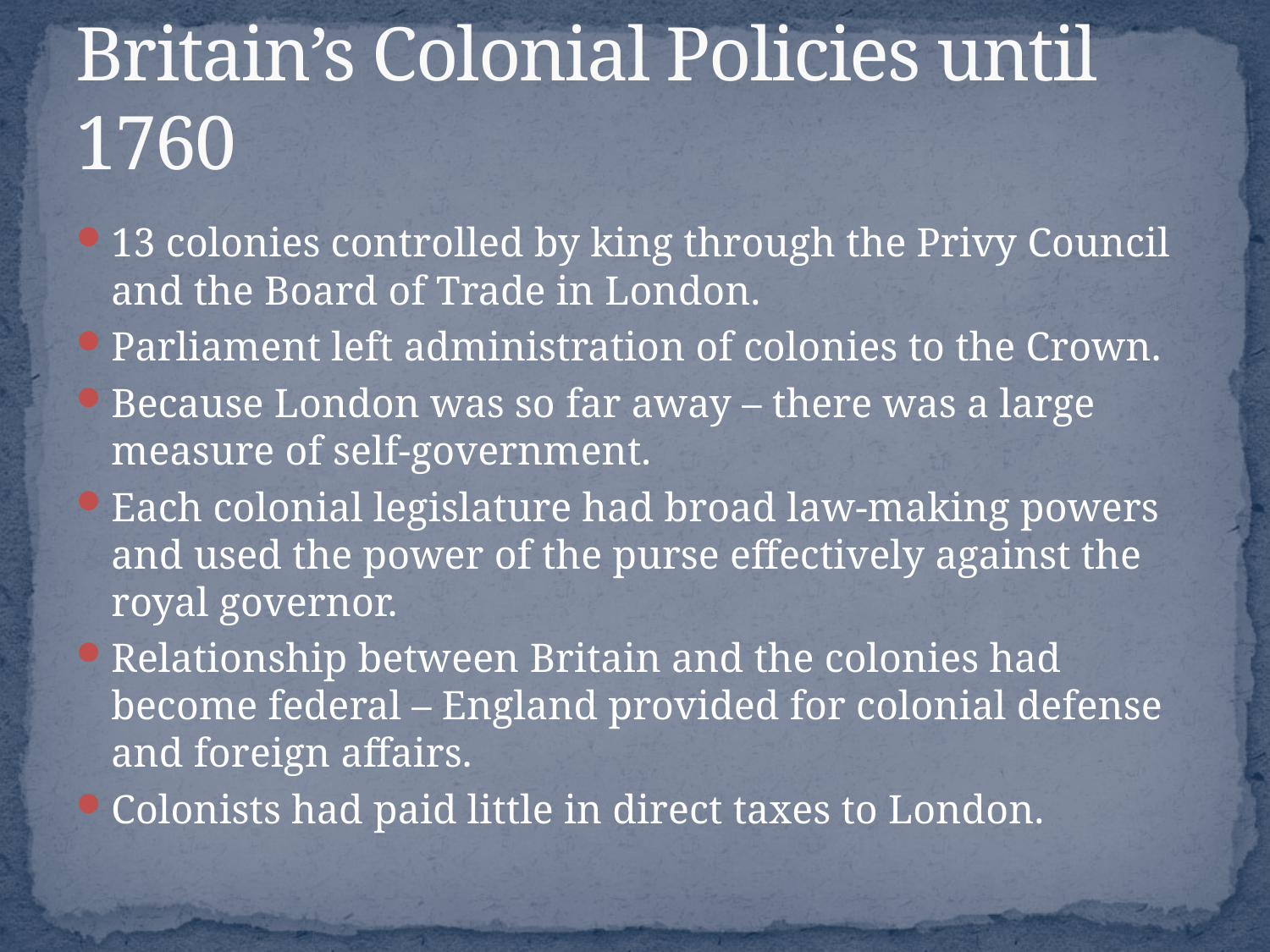

# Britain’s Colonial Policies until 1760
13 colonies controlled by king through the Privy Council and the Board of Trade in London.
Parliament left administration of colonies to the Crown.
Because London was so far away – there was a large measure of self-government.
Each colonial legislature had broad law-making powers and used the power of the purse effectively against the royal governor.
Relationship between Britain and the colonies had become federal – England provided for colonial defense and foreign affairs.
Colonists had paid little in direct taxes to London.